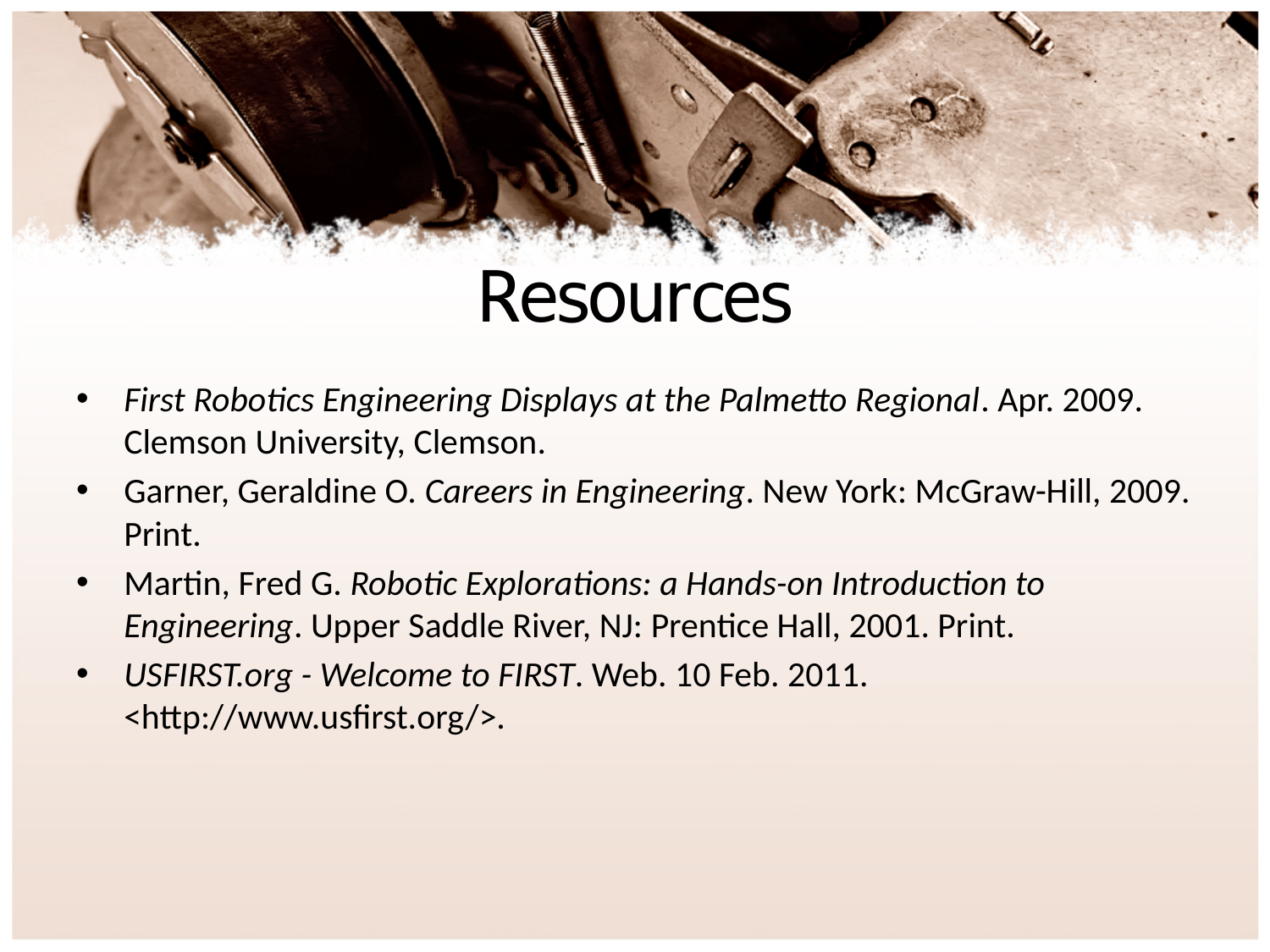

# Resources
First Robotics Engineering Displays at the Palmetto Regional. Apr. 2009. Clemson University, Clemson.
Garner, Geraldine O. Careers in Engineering. New York: McGraw-Hill, 2009. Print.
Martin, Fred G. Robotic Explorations: a Hands-on Introduction to Engineering. Upper Saddle River, NJ: Prentice Hall, 2001. Print.
USFIRST.org - Welcome to FIRST. Web. 10 Feb. 2011. <http://www.usfirst.org/>.